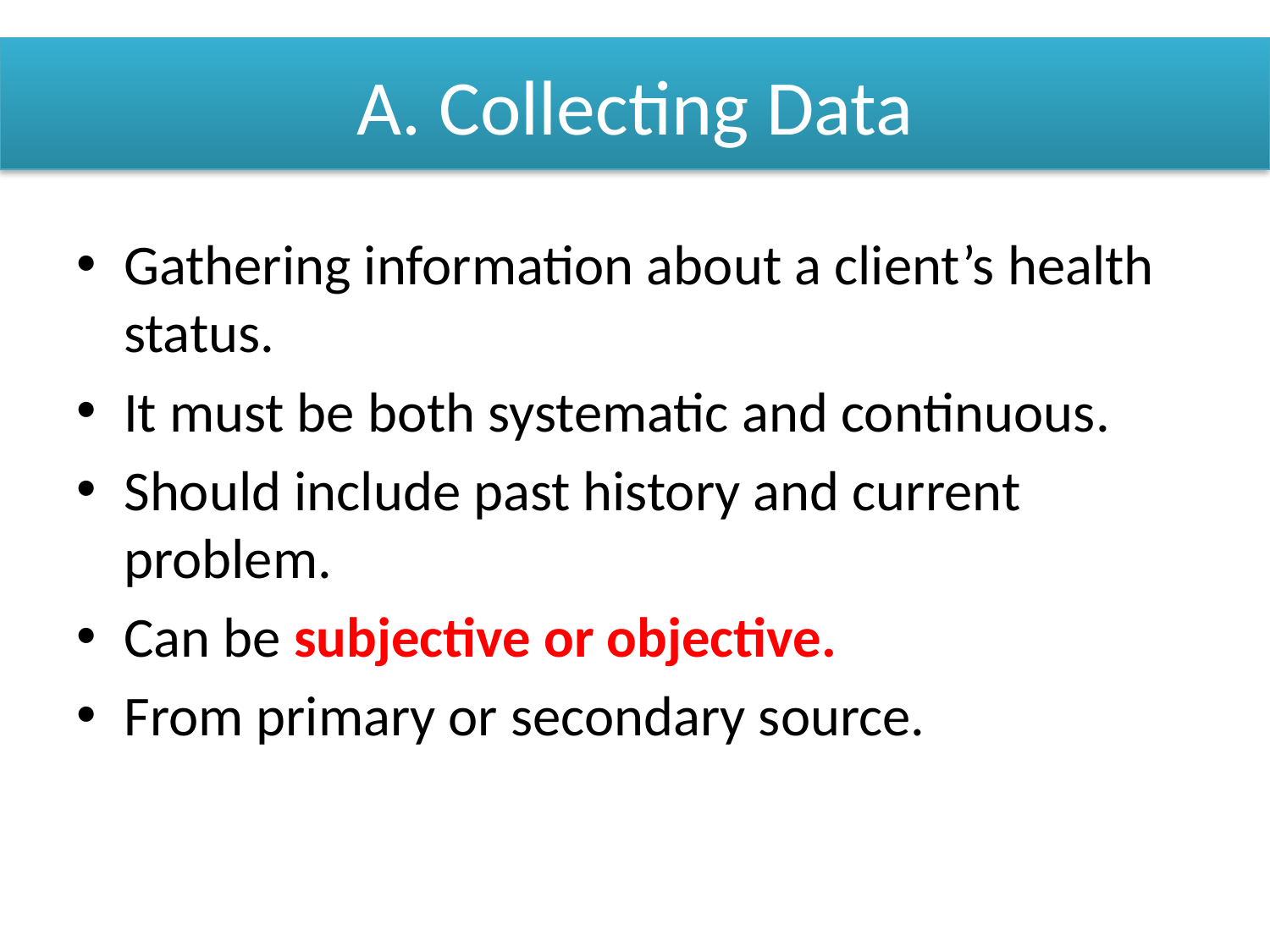

# A. Collecting Data
Gathering information about a client’s health status.
It must be both systematic and continuous.
Should include past history and current problem.
Can be subjective or objective.
From primary or secondary source.